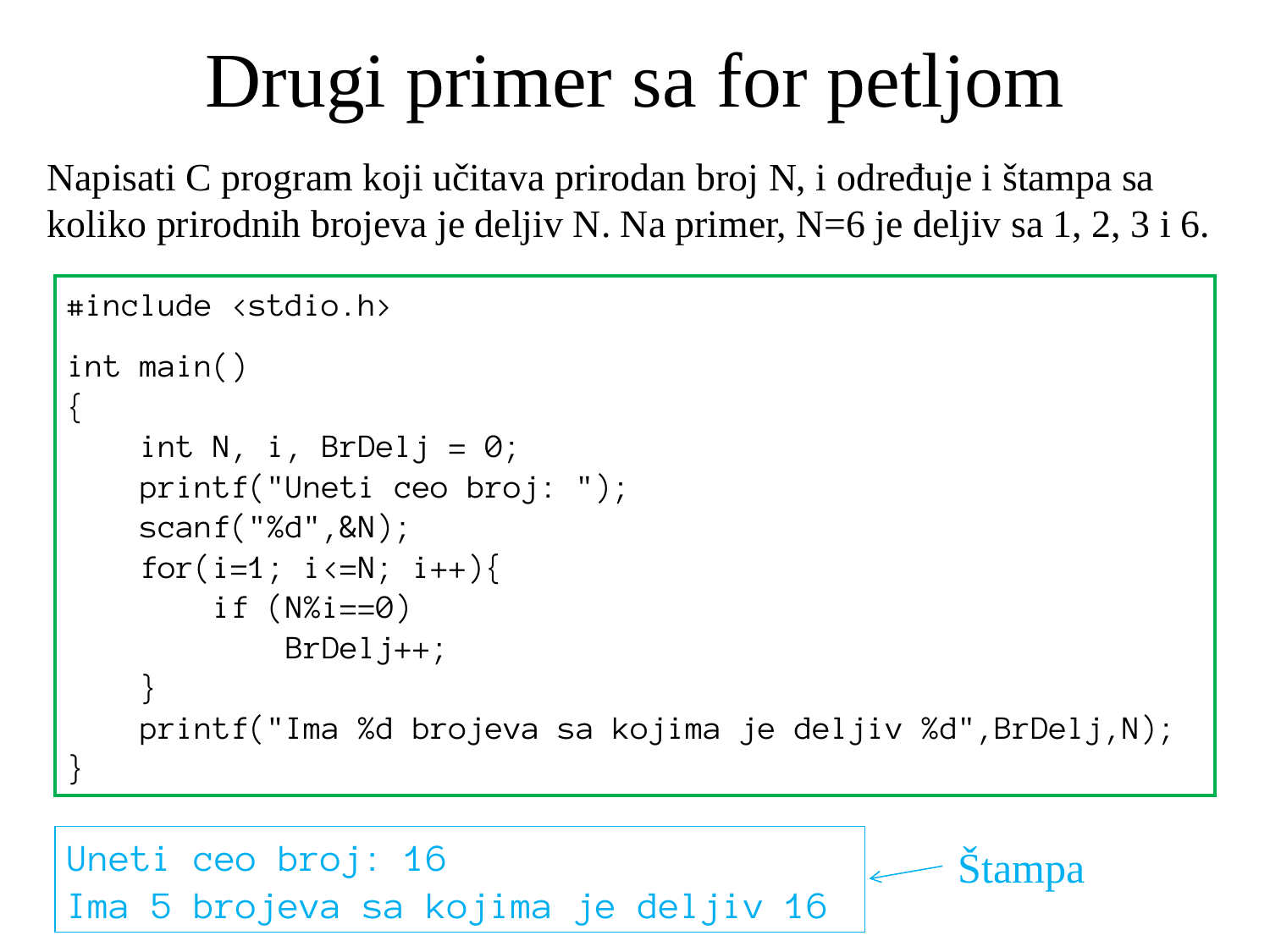

# Drugi primer sa for petljom
Napisati C program koji učitava prirodan broj N, i određuje i štampa sa koliko prirodnih brojeva je deljiv N. Na primer, N=6 je deljiv sa 1, 2, 3 i 6.
#include <stdio.h>

int main()
{
    int N, i, BrDelj = 0;
    printf("Uneti ceo broj: ");
    scanf("%d",&N);
    for(i=1; i<=N; i++){
        if (N%i==0)
            BrDelj++;
    }
    printf("Ima %d brojeva sa kojima je deljiv %d",BrDelj,N);
}
Uneti ceo broj: 16
Ima 5 brojeva sa kojima je deljiv 16
Štampa